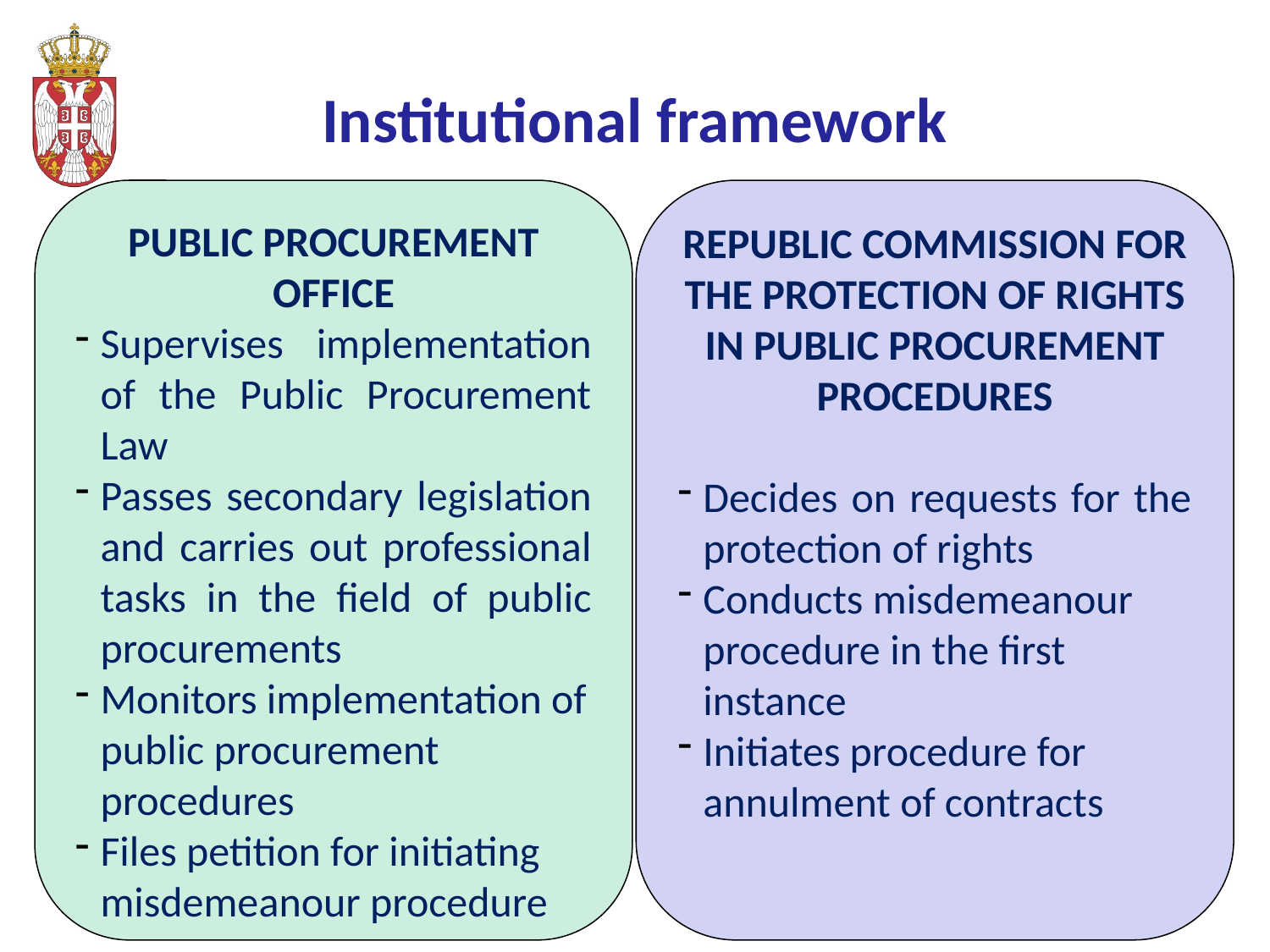

# Institutional framework
PUBLIC PROCUREMENT OFFICE
Supervises implementation of the Public Procurement Law
Passes secondary legislation and carries out professional tasks in the field of public procurements
Monitors implementation of public procurement procedures
Files petition for initiating misdemeanour procedure

REPUBLIC COMMISSION FOR THE PROTECTION OF RIGHTS IN PUBLIC PROCUREMENT PROCEDURES

Decides on requests for the protection of rights
Conducts misdemeanour procedure in the first instance
Initiates procedure for annulment of contracts